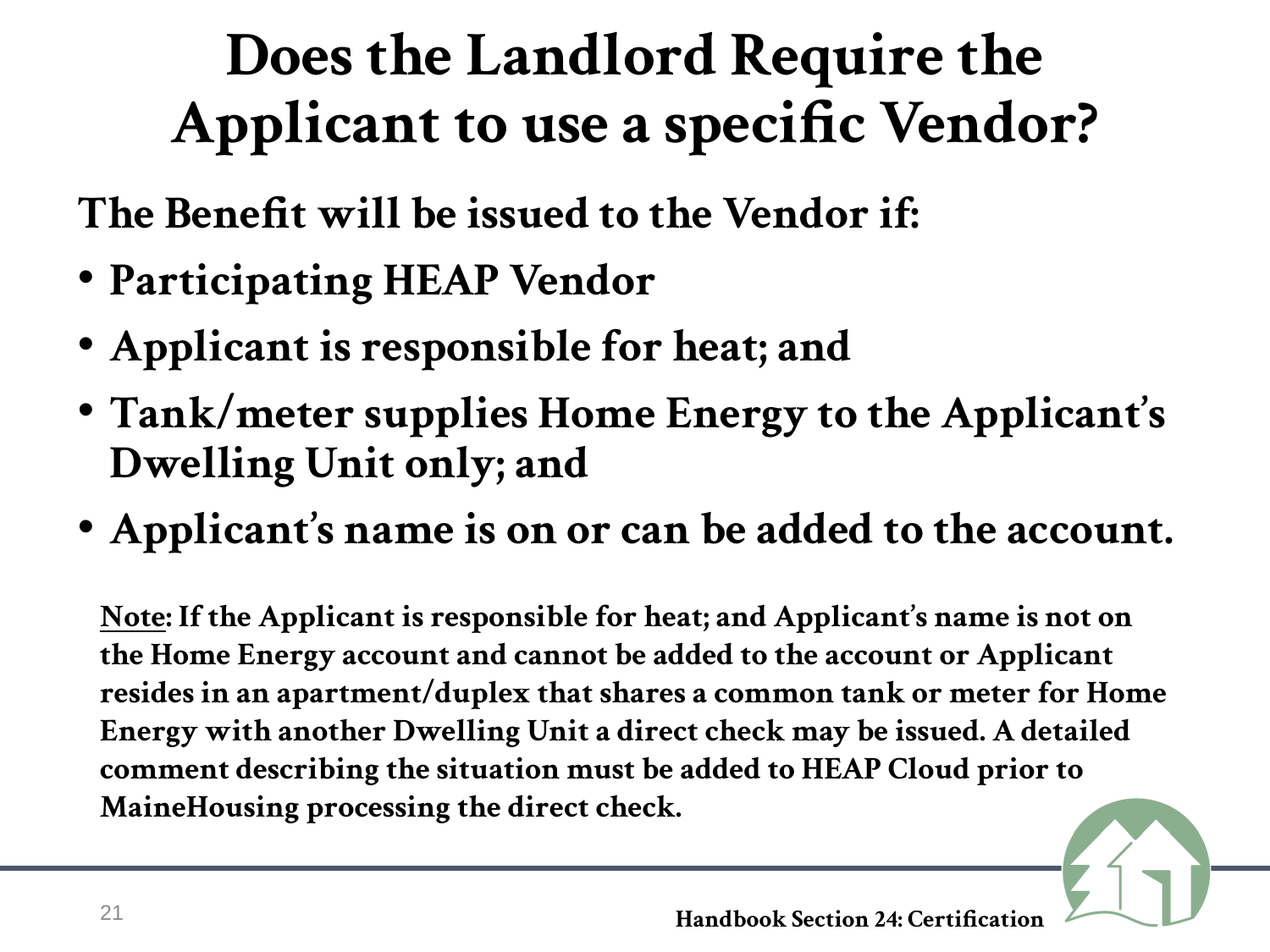

# Does the Landlord Require the Applicant to use a specific Vendor?
The Benefit will be issued to the Vendor if:
Participating HEAP Vendor
Applicant is responsible for heat; and
Tank/meter supplies Home Energy to the Applicant’s Dwelling Unit only; and
Applicant’s name is on or can be added to the account.

Note: If the Applicant is responsible for heat; and Applicant’s name is not on the Home Energy account and cannot be added to the account or Applicant resides in an apartment/duplex that shares a common tank or meter for Home Energy with another Dwelling Unit a direct check may be issued. A detailed comment describing the situation must be added to HEAP Cloud prior to MaineHousing processing the direct check.

21
Handbook Section 24: Certification